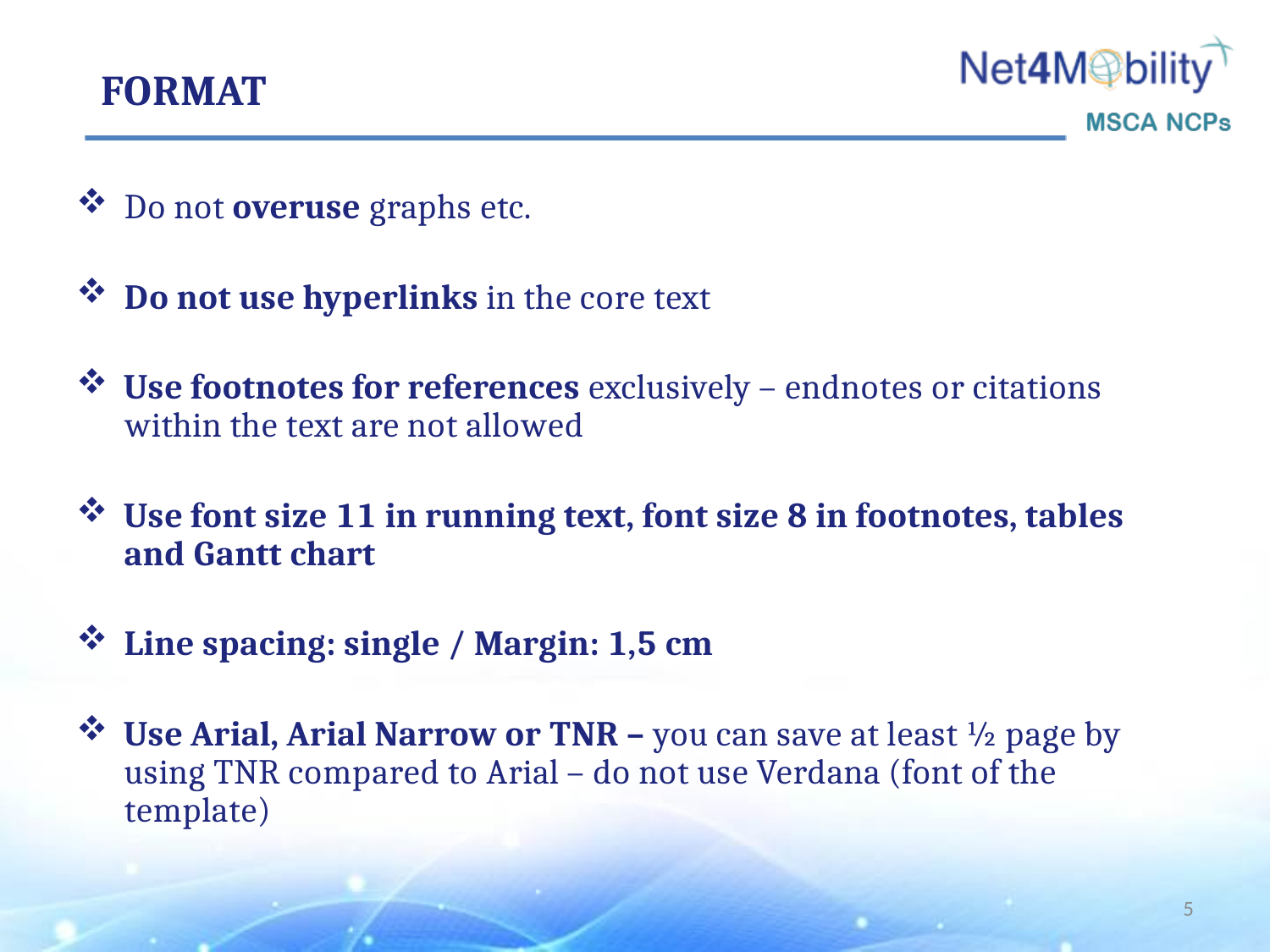

# FORMAT
Do not overuse graphs etc.

Do not use hyperlinks in the core text

Use footnotes for references exclusively – endnotes or citations within the text are not allowed

Use font size 11 in running text, font size 8 in footnotes, tables and Gantt chart

Line spacing: single / Margin: 1,5 cm

Use Arial, Arial Narrow or TNR – you can save at least ½ page by using TNR compared to Arial – do not use Verdana (font of the template)

5